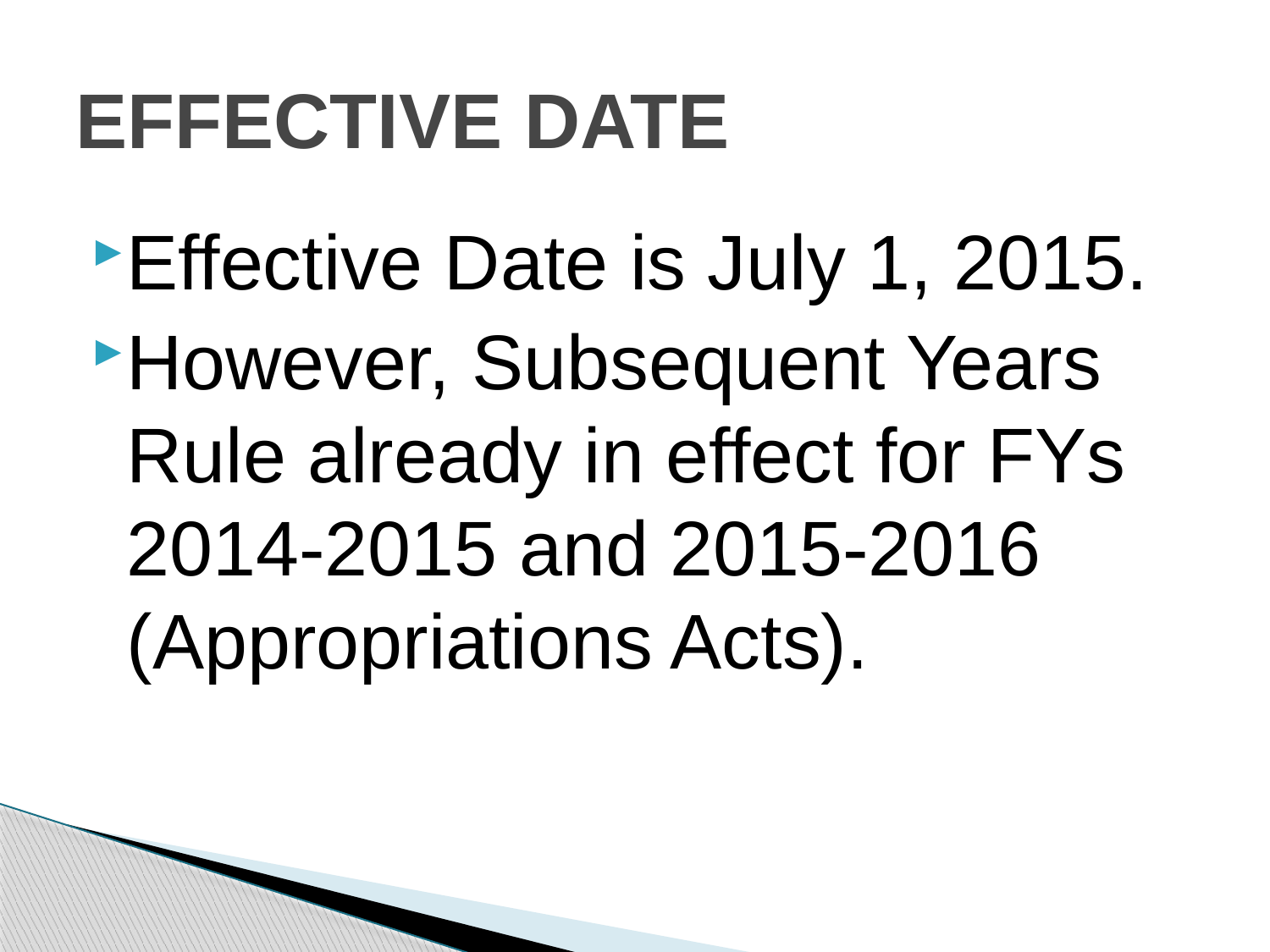

# Effective Date
Effective Date is July 1, 2015.
However, Subsequent Years Rule already in effect for FYs 2014-2015 and 2015-2016 (Appropriations Acts).